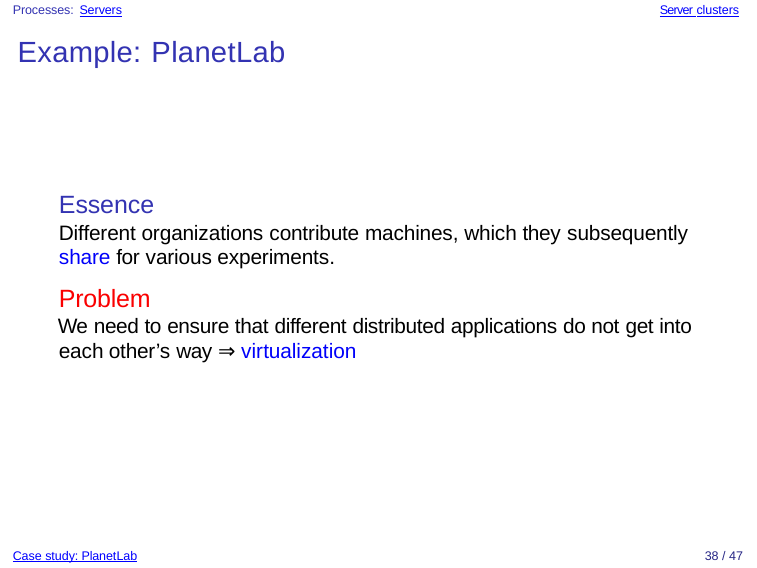

Processes: Servers
Server clusters
Example: PlanetLab
Essence
Different organizations contribute machines, which they subsequently  share for various experiments.
Problem
We need to ensure that different distributed applications do not get into  each other’s way ⇒ virtualization
Case study: PlanetLab
38 / 47